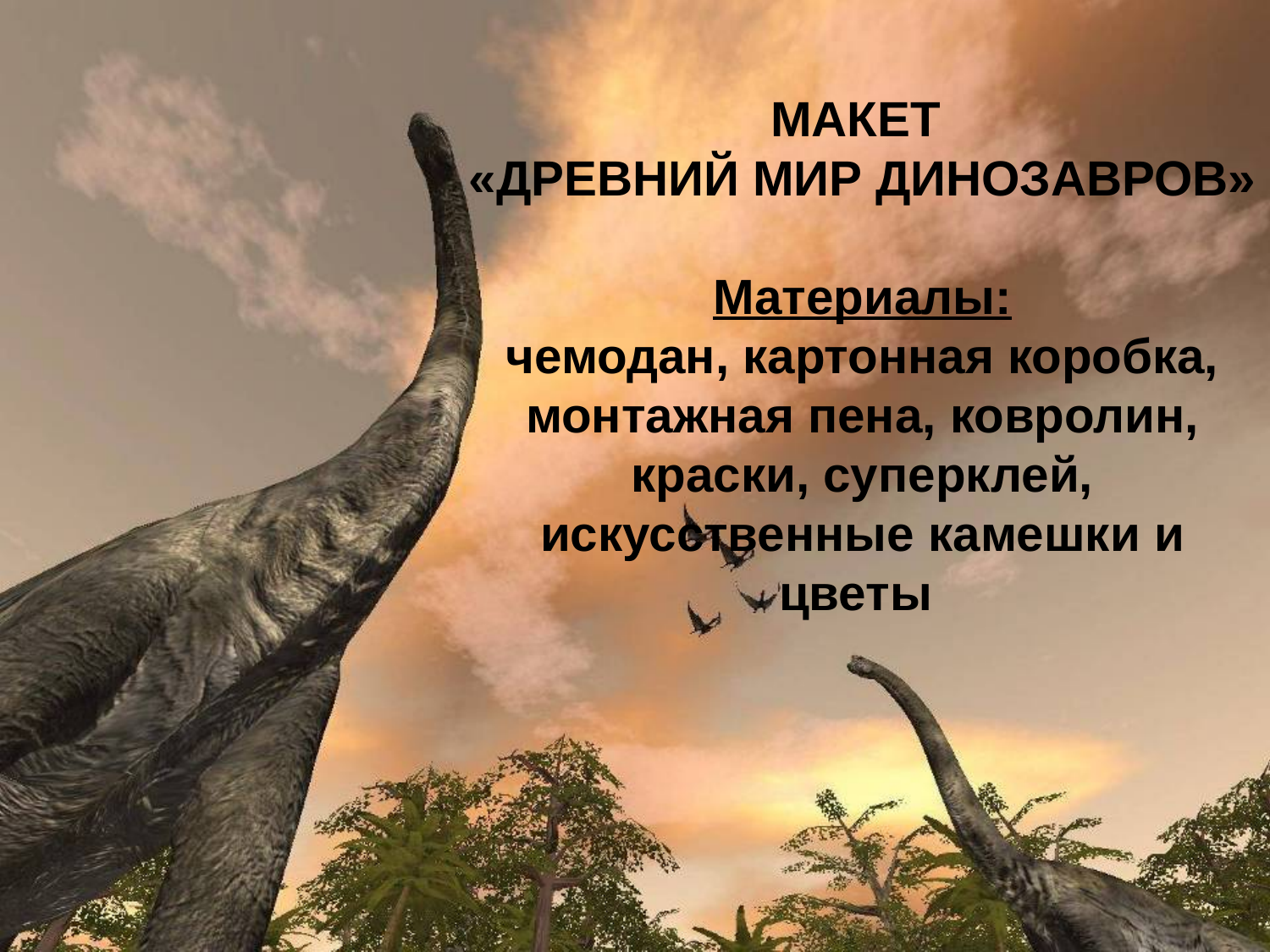

# МАКЕТ «ДРЕВНИЙ МИР ДИНОЗАВРОВ» Материалы: чемодан, картонная коробка, монтажная пена, ковролин, краски, суперклей, искусственные камешки и цветы